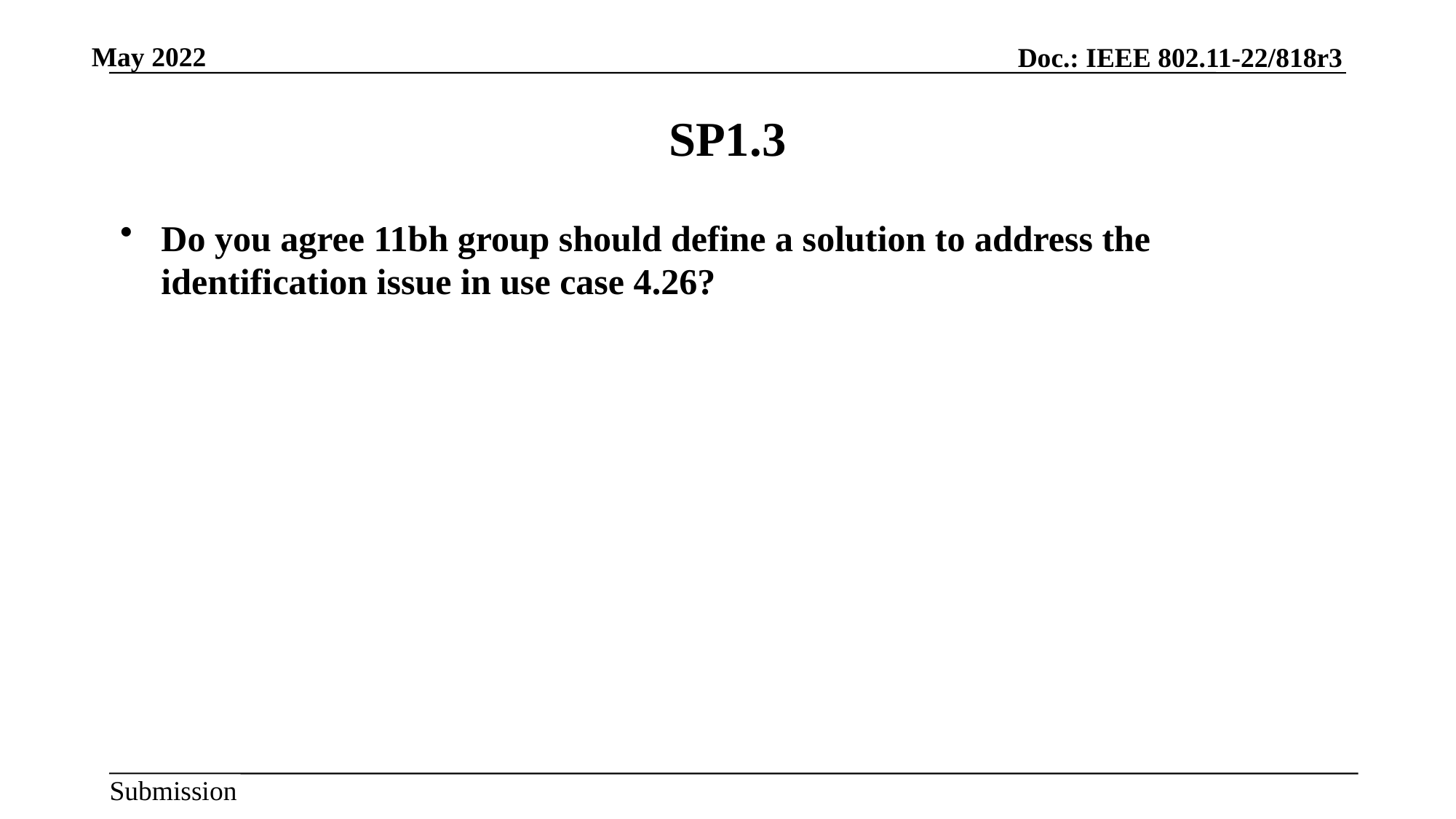

# SP1.3
Do you agree 11bh group should define a solution to address the identification issue in use case 4.26?